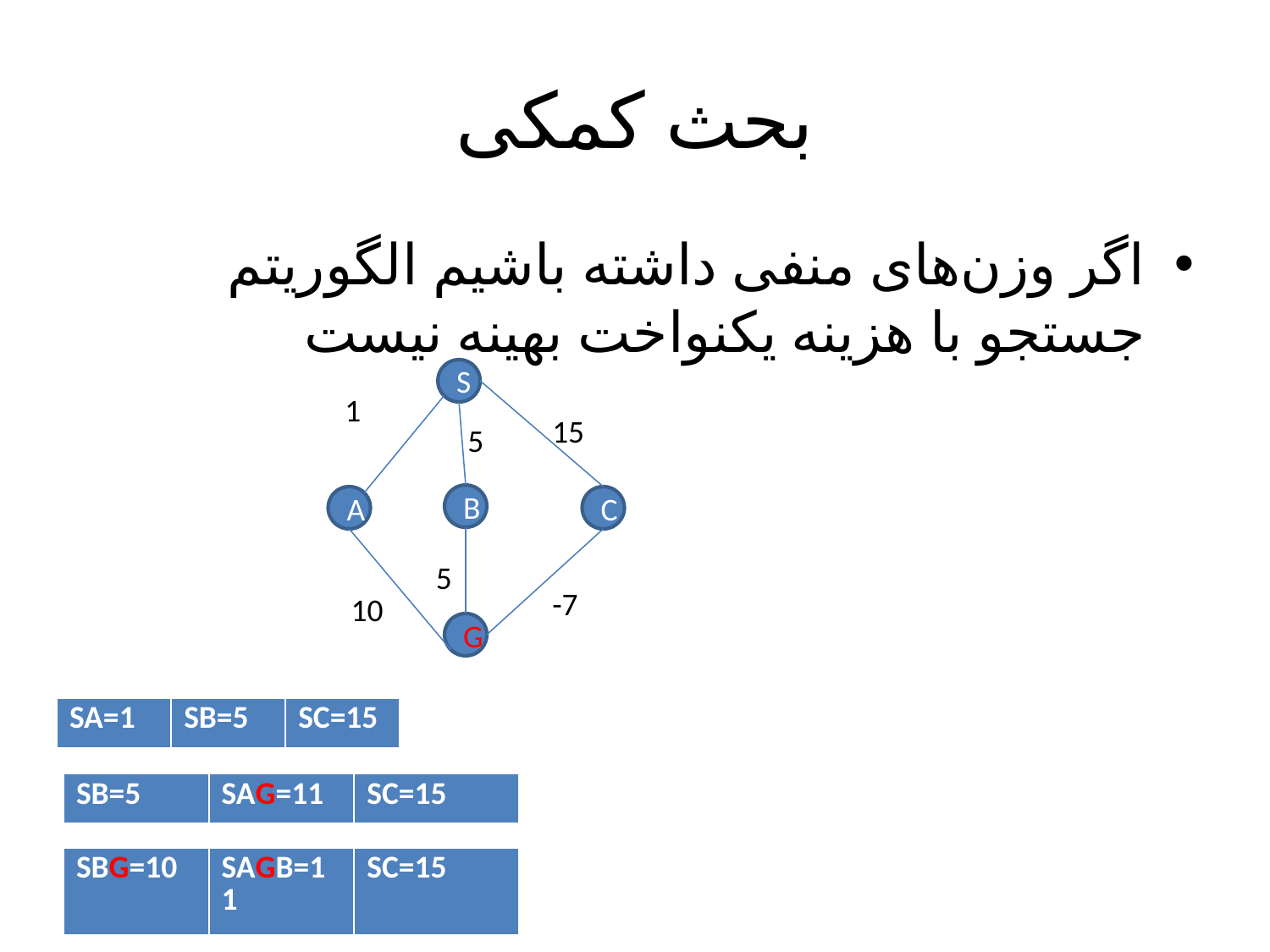

# بحث کمکی‌
اگر وزن‌های منفی‌ داشته باشیم الگوریتم جستجو با هزینه یکنواخت بهینه نیست
S
1
15
5
B
A
C
5
-7
10
G
| SA=1 | SB=5 | SC=15 |
| --- | --- | --- |
| SB=5 | SAG=11 | SC=15 |
| --- | --- | --- |
| SBG=10 | SAGB=11 | SC=15 |
| --- | --- | --- |